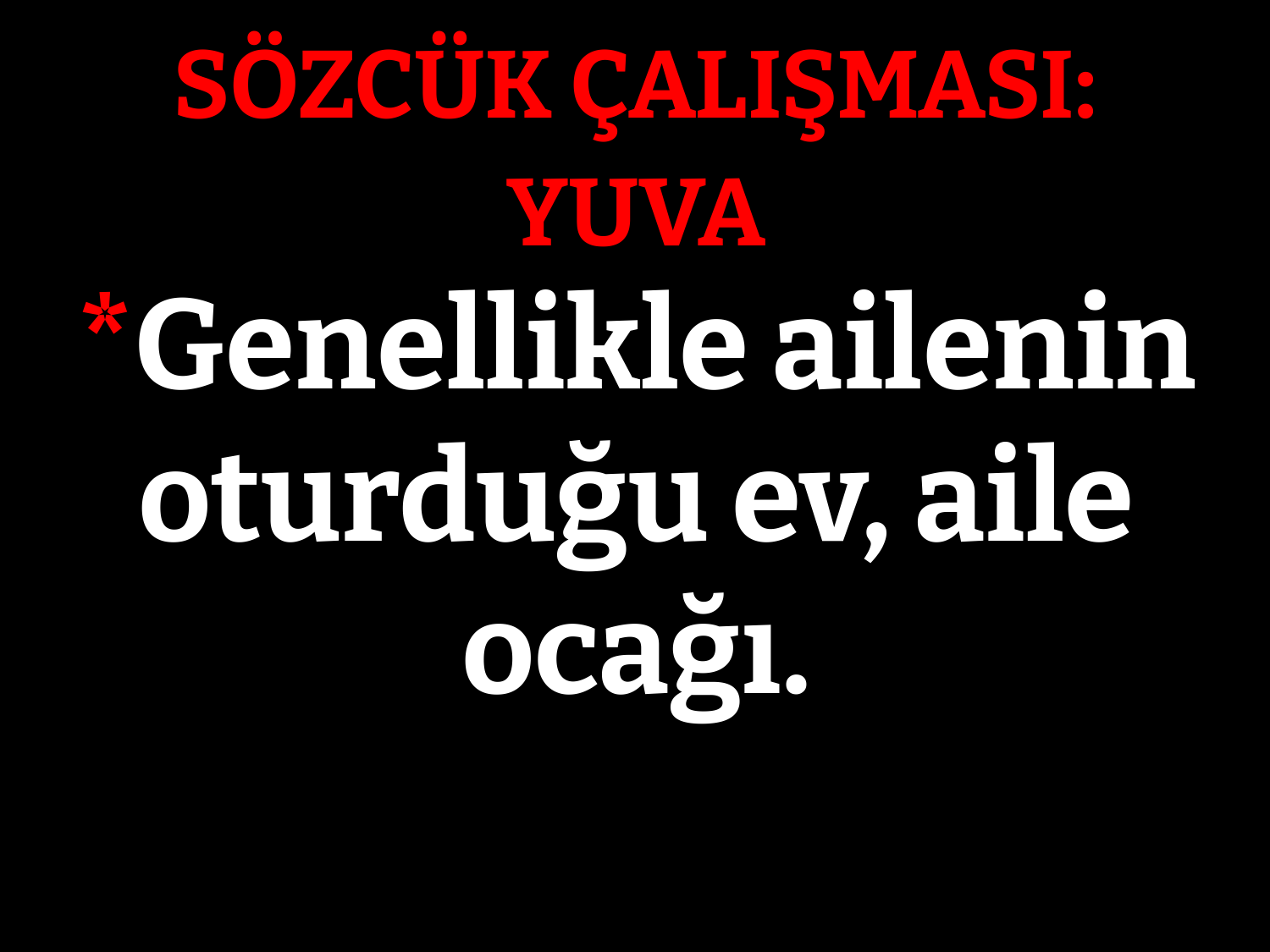

SÖZCÜK ÇALIŞMASI:
YUVA
*Genellikle ailenin oturduğu ev, aile ocağı.